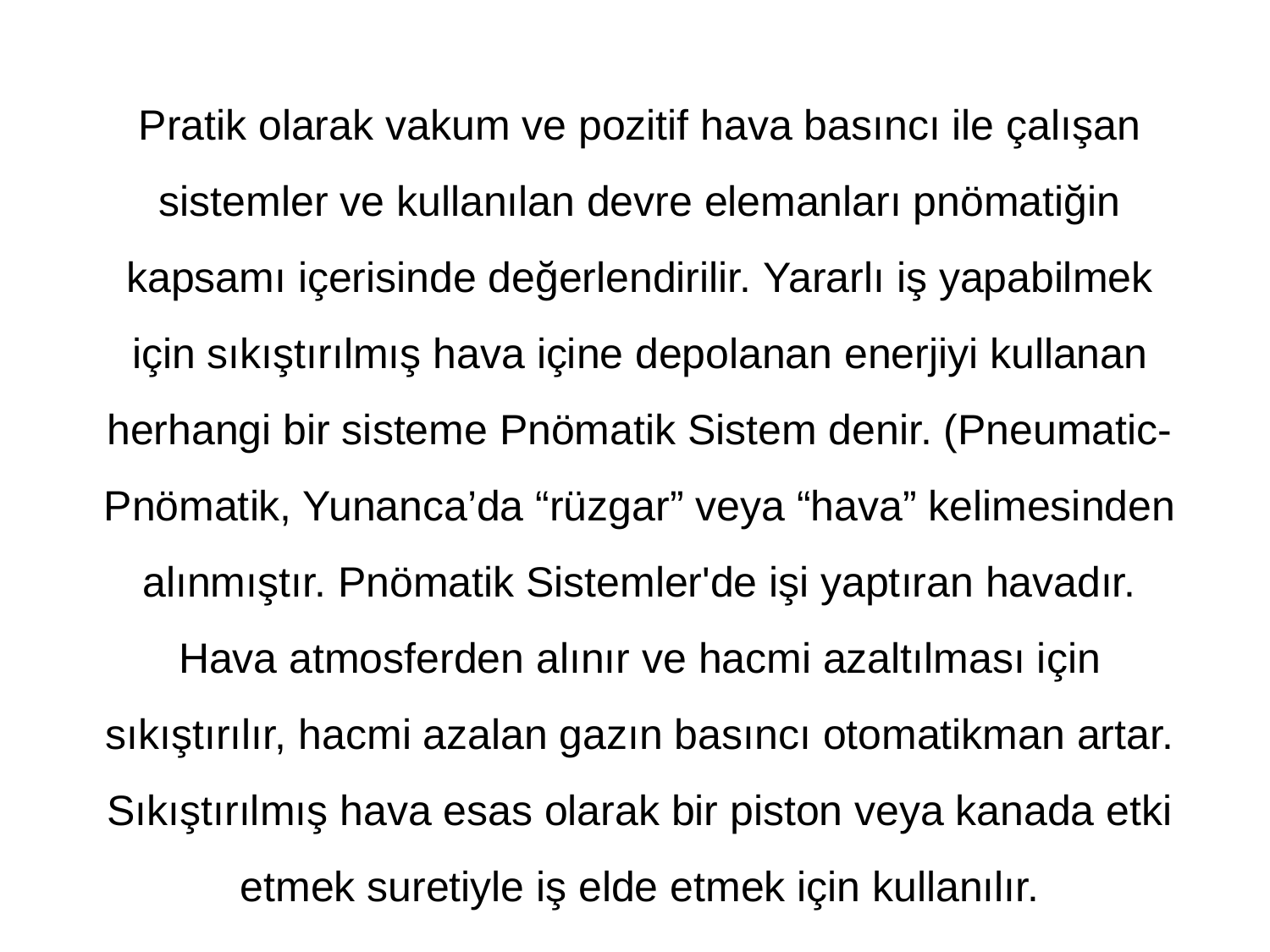

Pratik olarak vakum ve pozitif hava basıncı ile çalışan sistemler ve kullanılan devre elemanları pnömatiğin kapsamı içerisinde değerlendirilir. Yararlı iş yapabilmek için sıkıştırılmış hava içine depolanan enerjiyi kullanan herhangi bir sisteme Pnömatik Sistem denir. (Pneumatic-Pnömatik, Yunanca’da “rüzgar” veya “hava” kelimesinden alınmıştır. Pnömatik Sistemler'de işi yaptıran havadır. Hava atmosferden alınır ve hacmi azaltılması için sıkıştırılır, hacmi azalan gazın basıncı otomatikman artar. Sıkıştırılmış hava esas olarak bir piston veya kanada etki etmek suretiyle iş elde etmek için kullanılır.